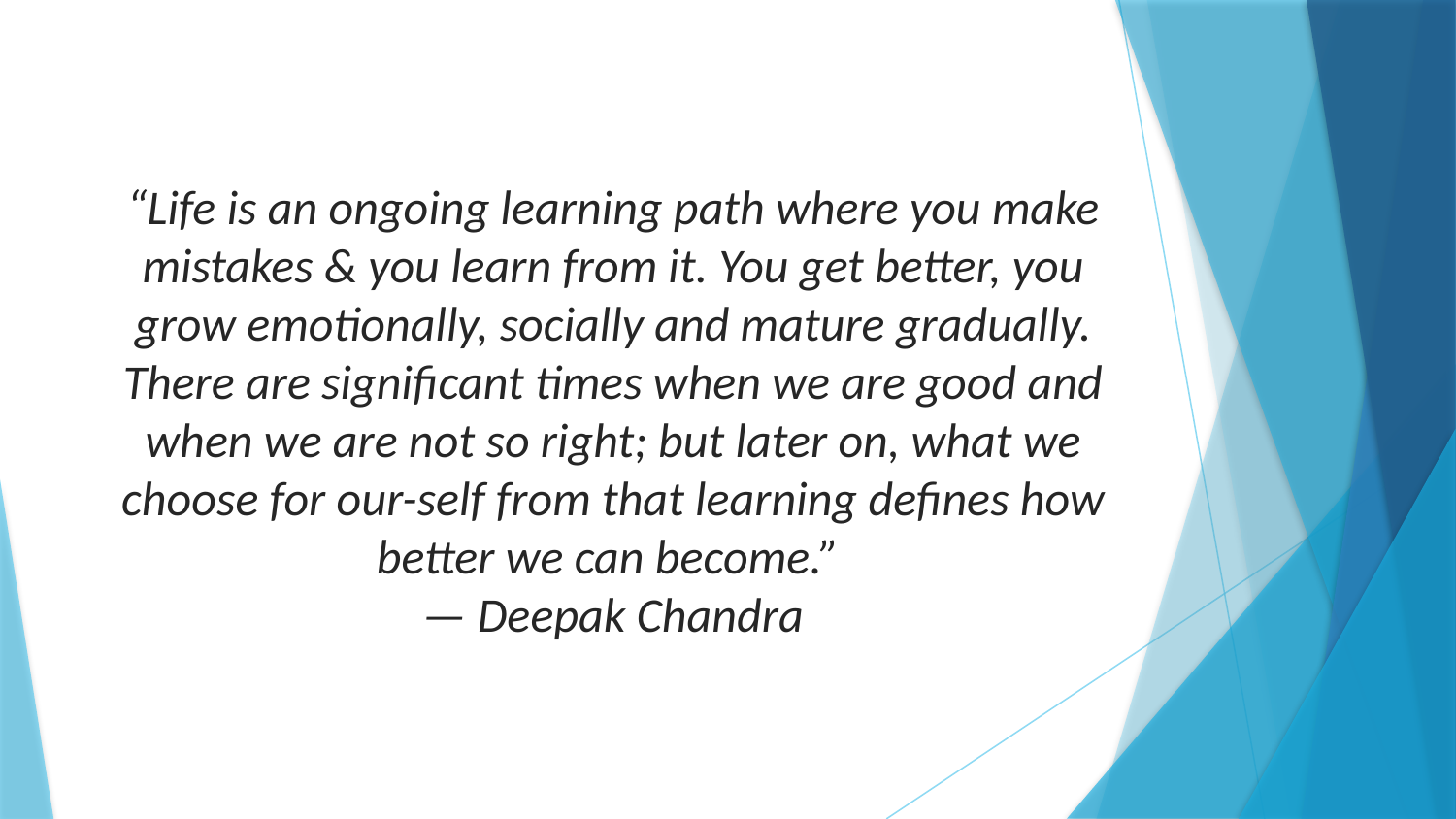

“Life is an ongoing learning path where you make mistakes & you learn from it. You get better, you grow emotionally, socially and mature gradually. There are significant times when we are good and when we are not so right; but later on, what we choose for our-self from that learning defines how better we can become.”
— Deepak Chandra